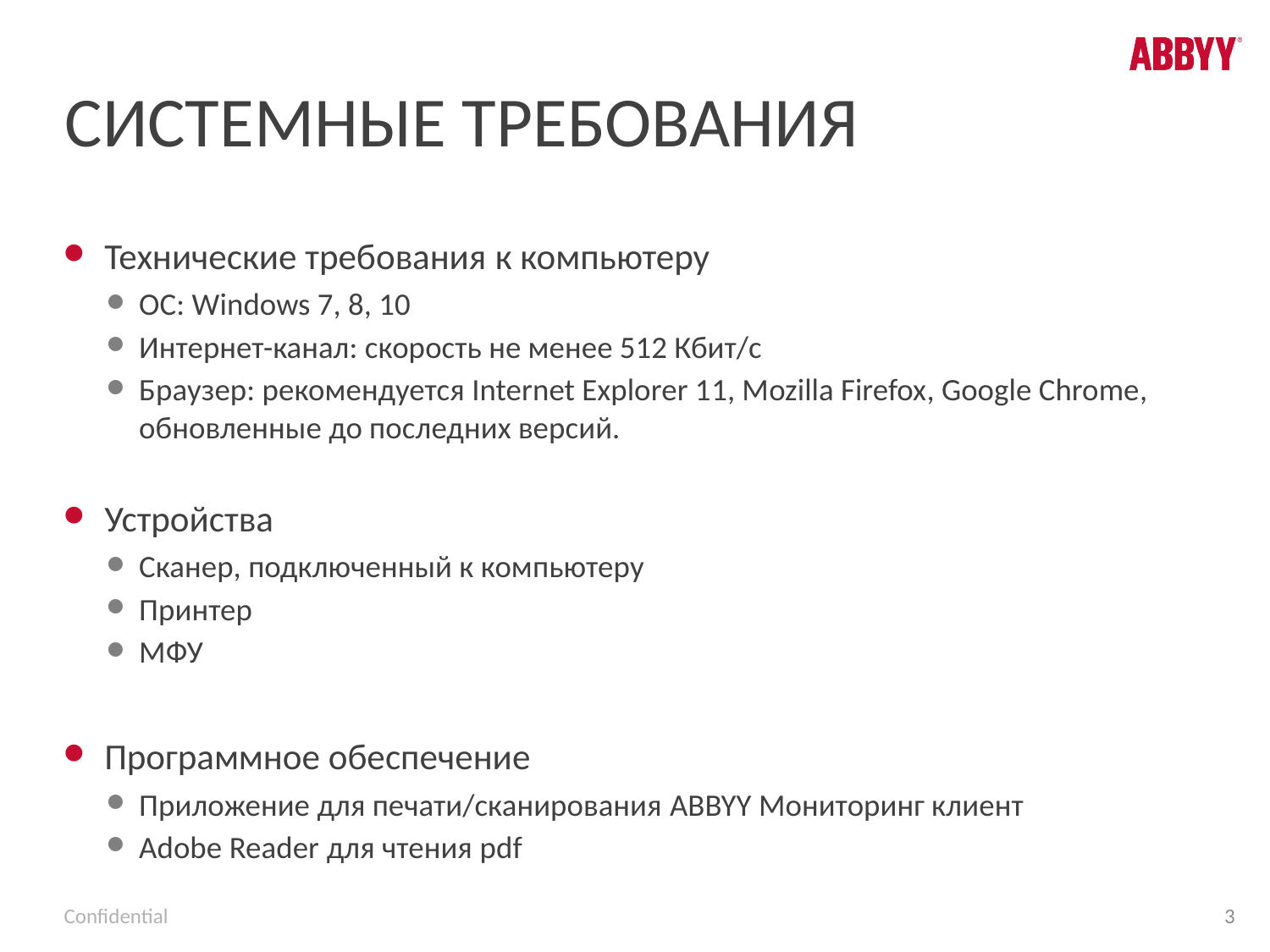

# Системные треБования
Технические требования к компьютеру
ОС: Windows 7, 8, 10
Интернет-канал: скорость не менее 512 Кбит/с
Браузер: рекомендуется Internet Explorer 11, Mozilla Firefox, Google Chrome, обновленные до последних версий.

Устройства
Сканер, подключенный к компьютеру
Принтер
МФУ

Программное обеспечение
Приложение для печати/сканирования ABBYY Мониторинг клиент
Adobe Reader для чтения pdf
3
Confidential